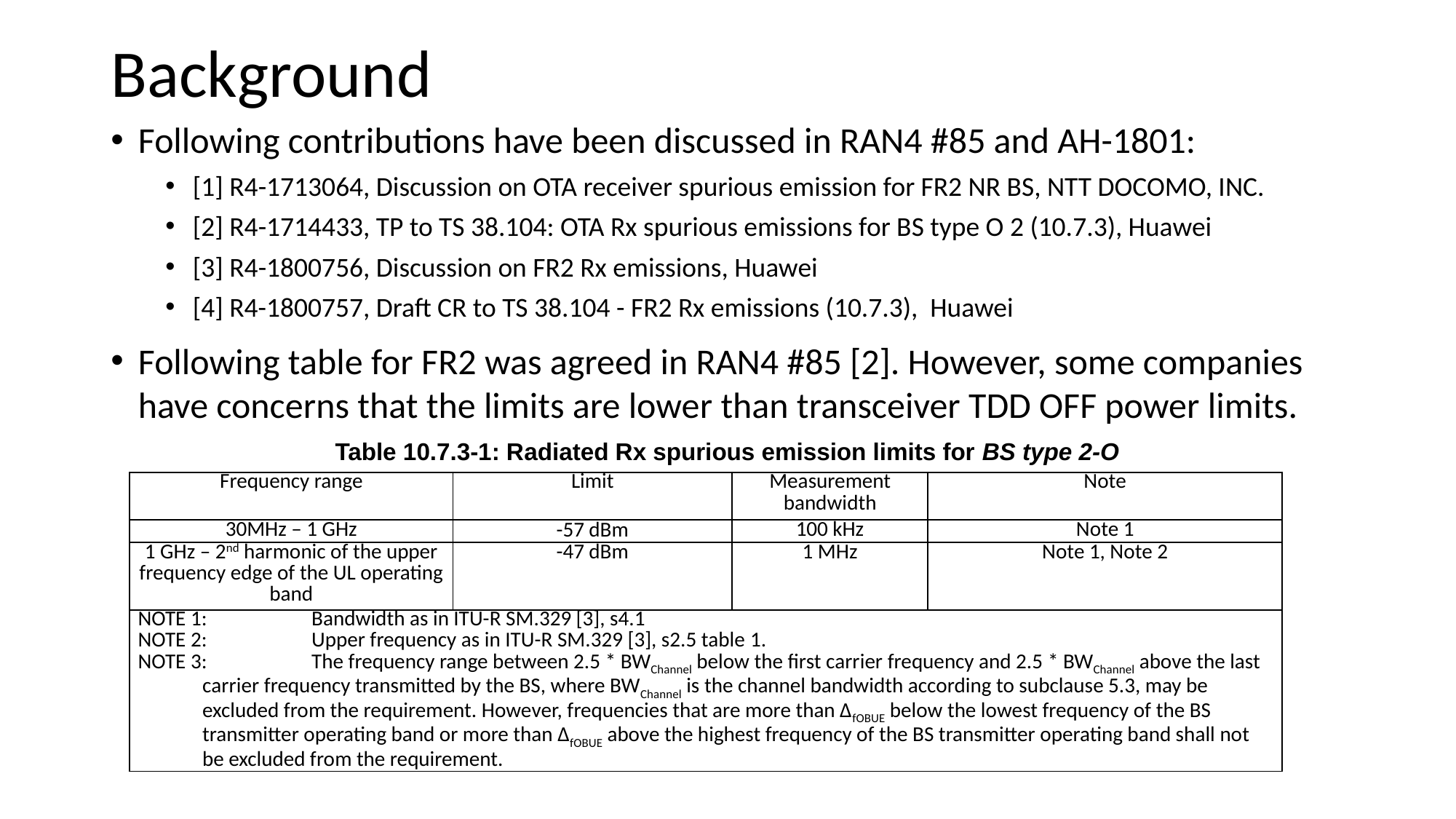

# Background
Following contributions have been discussed in RAN4 #85 and AH-1801:
[1] R4-1713064, Discussion on OTA receiver spurious emission for FR2 NR BS, NTT DOCOMO, INC.
[2] R4-1714433, TP to TS 38.104: OTA Rx spurious emissions for BS type O 2 (10.7.3), Huawei
[3] R4-1800756, Discussion on FR2 Rx emissions, Huawei
[4] R4-1800757, Draft CR to TS 38.104 - FR2 Rx emissions (10.7.3),  Huawei
Following table for FR2 was agreed in RAN4 #85 [2]. However, some companies have concerns that the limits are lower than transceiver TDD OFF power limits.

Table 10.7.3-1: Radiated Rx spurious emission limits for BS type 2-O

| Frequency range | Limit | Measurement bandwidth | Note |
| --- | --- | --- | --- |
| 30MHz – 1 GHz | -57 dBm | 100 kHz | Note 1 |
| 1 GHz – 2nd harmonic of the upper frequency edge of the UL operating band | -47 dBm | 1 MHz | Note 1, Note 2 |
| NOTE 1: Bandwidth as in ITU-R SM.329 [3], s4.1 NOTE 2: Upper frequency as in ITU-R SM.329 [3], s2.5 table 1. NOTE 3: The frequency range between 2.5 \* BWChannel below the first carrier frequency and 2.5 \* BWChannel above the last carrier frequency transmitted by the BS, where BWChannel is the channel bandwidth according to subclause 5.3, may be excluded from the requirement. However, frequencies that are more than ΔfOBUE below the lowest frequency of the BS transmitter operating band or more than ΔfOBUE above the highest frequency of the BS transmitter operating band shall not be excluded from the requirement. |  |  |  |